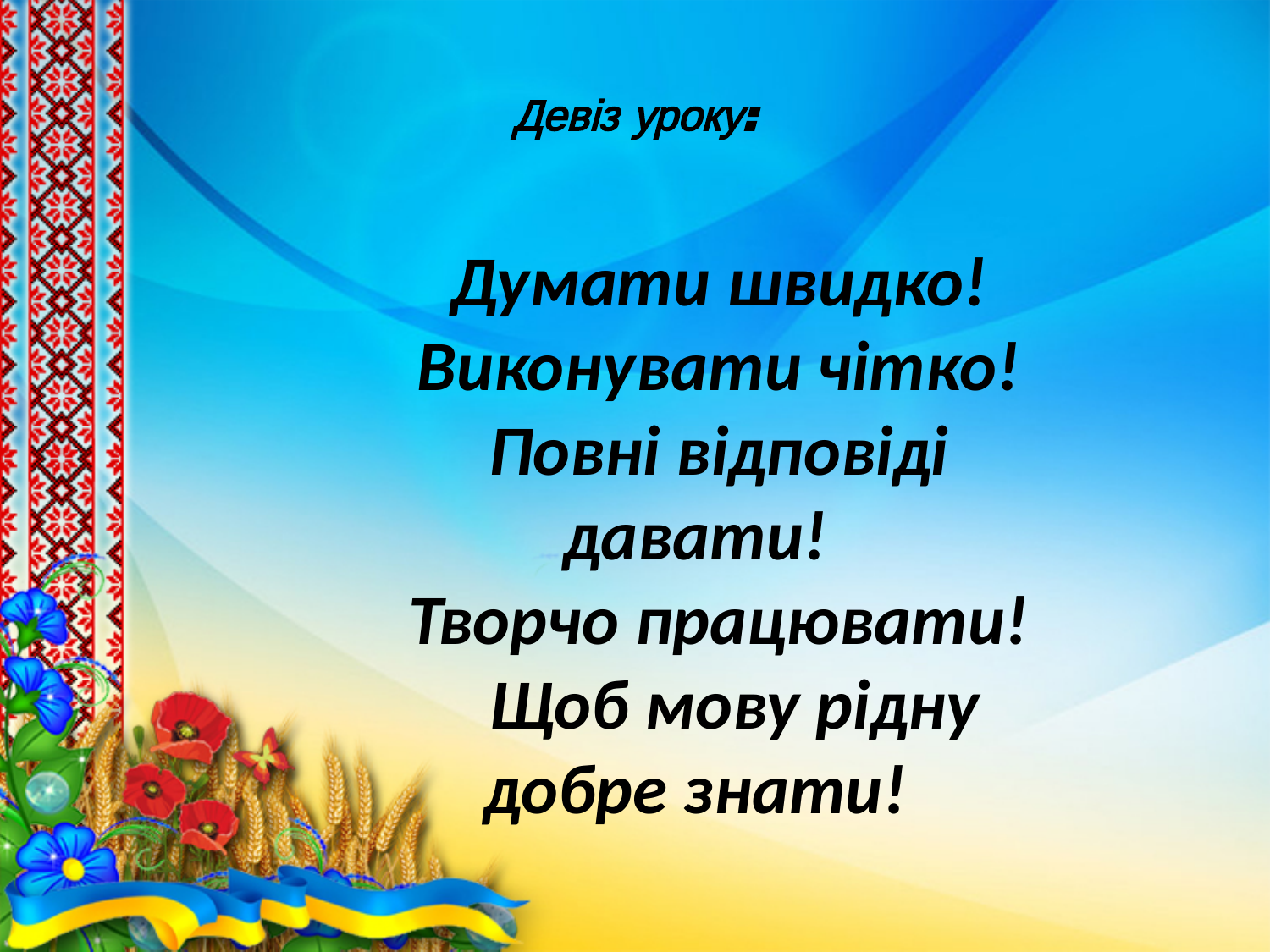

# Девіз уроку:
Думати швидко!
Виконувати чітко!
Повні відповіді давати!
Творчо працювати!
     Щоб мову рідну добре знати!